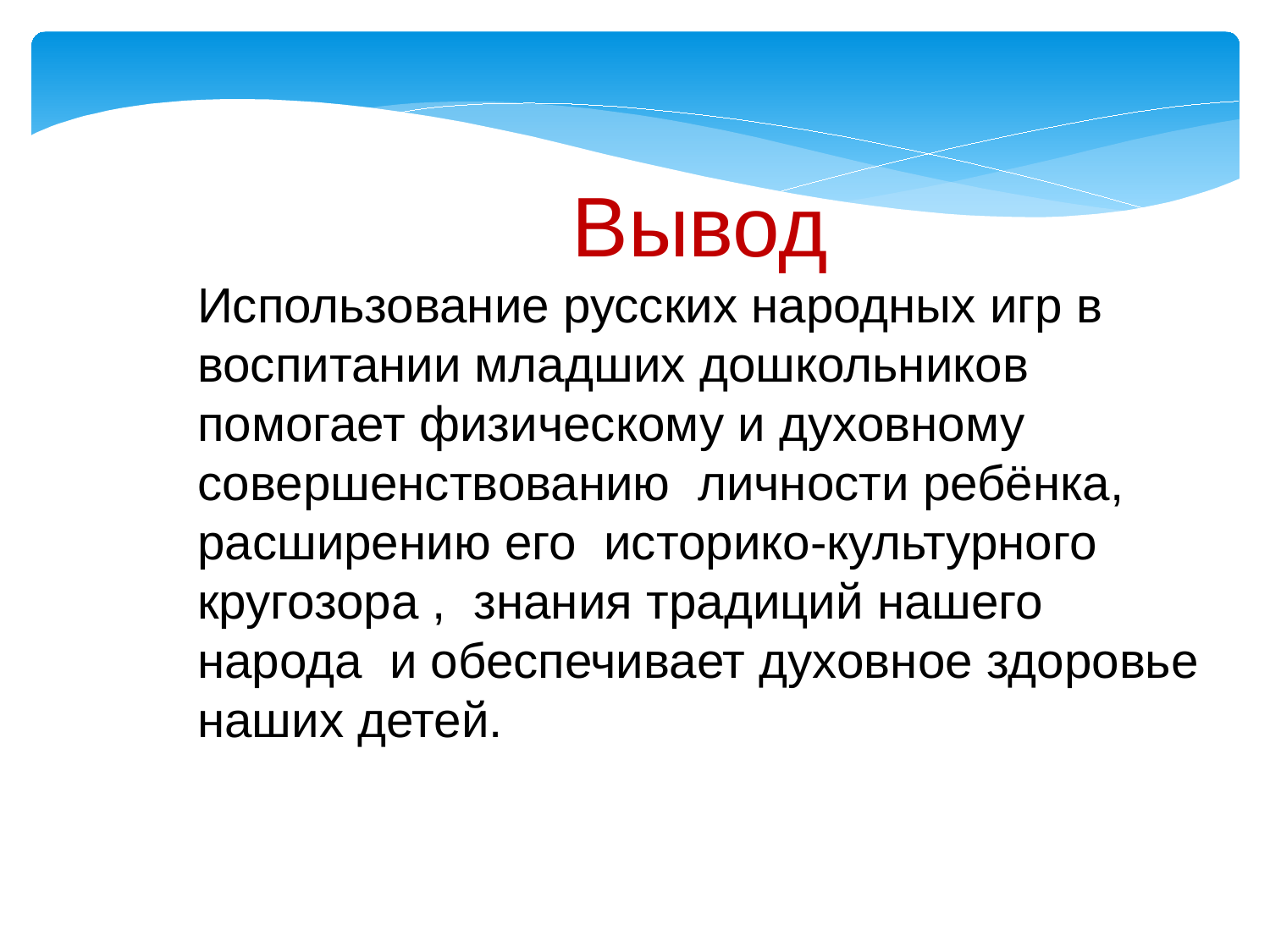

Вывод
Использование русских народных игр в воспитании младших дошкольников помогает физическому и духовному  совершенствованию  личности ребёнка, расширению его  историко-культурного кругозора ,  знания традиций нашего народа  и обеспечивает духовное здоровье наших детей.